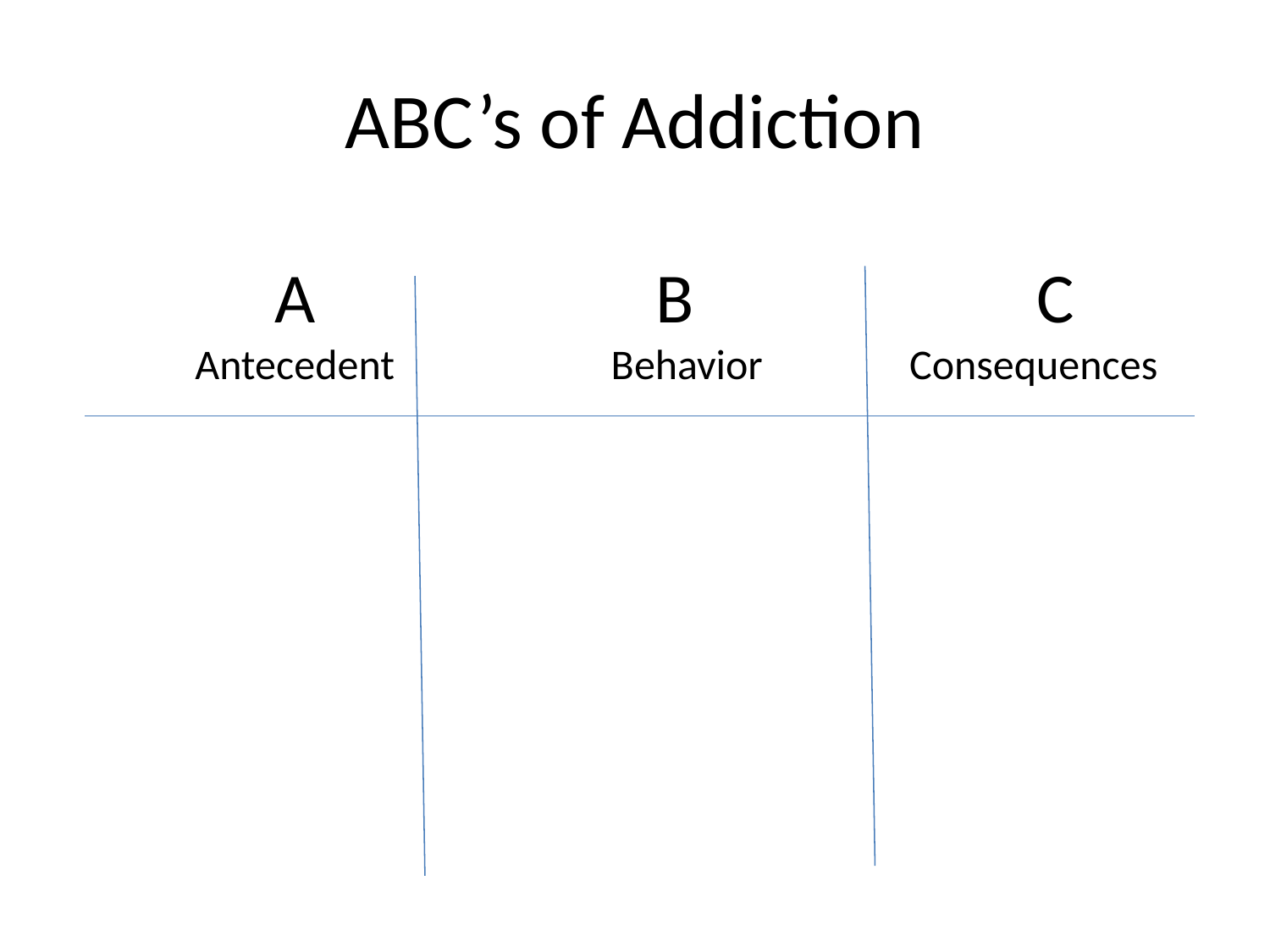

# ABC’s of Addiction
	A			B			C
     Antecedent	                      Behavior		Consequences